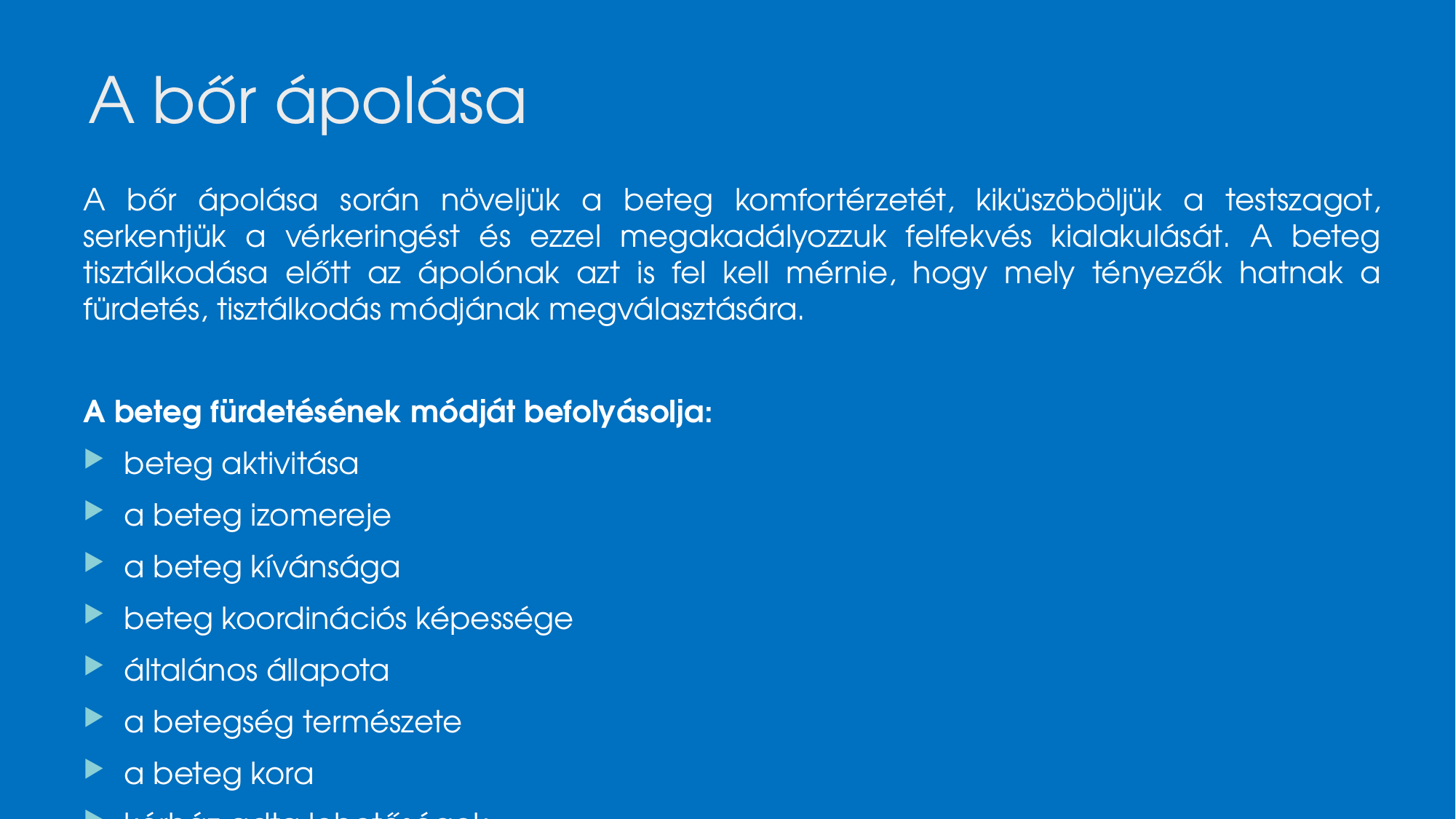

# A bőr ápolása
A bőr ápolása során növeljük a beteg komfortérzetét, kiküszöböljük a testszagot, serkentjük a vérkeringést és ezzel megakadályozzuk felfekvés kialakulását. A beteg tisztálkodása előtt az ápolónak azt is fel kell mérnie, hogy mely tényezők hatnak a fürdetés, tisztálkodás módjának megválasztására.

A beteg fürdetésének módját befolyásolja:
beteg aktivitása
a beteg izomereje
a beteg kívánsága
beteg koordinációs képessége
általános állapota
a betegség természete
a beteg kora
kórház adta lehetőségek
orvosi utasítás